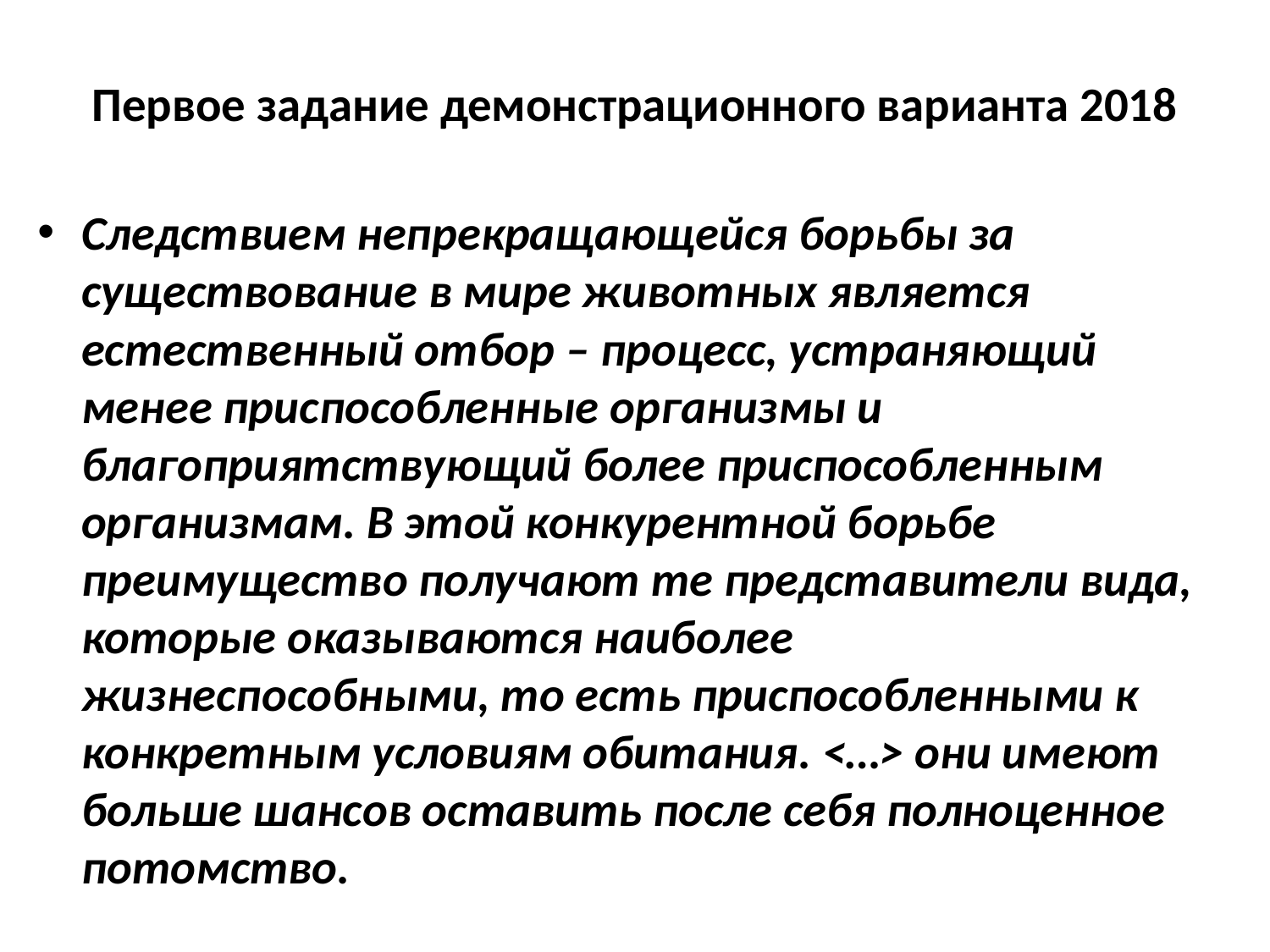

# Первое задание демонстрационного варианта 2018
Следствием непрекращающейся борьбы за существование в мире животных является естественный отбор – процесс, устраняющий менее приспособленные организмы и благоприятствующий более приспособленным организмам. В этой конкурентной борьбе преимущество получают те представители вида, которые оказываются наиболее жизнеспособными, то есть приспособленными к конкретным условиям обитания. <…> они имеют больше шансов оставить после себя полноценное потомство.